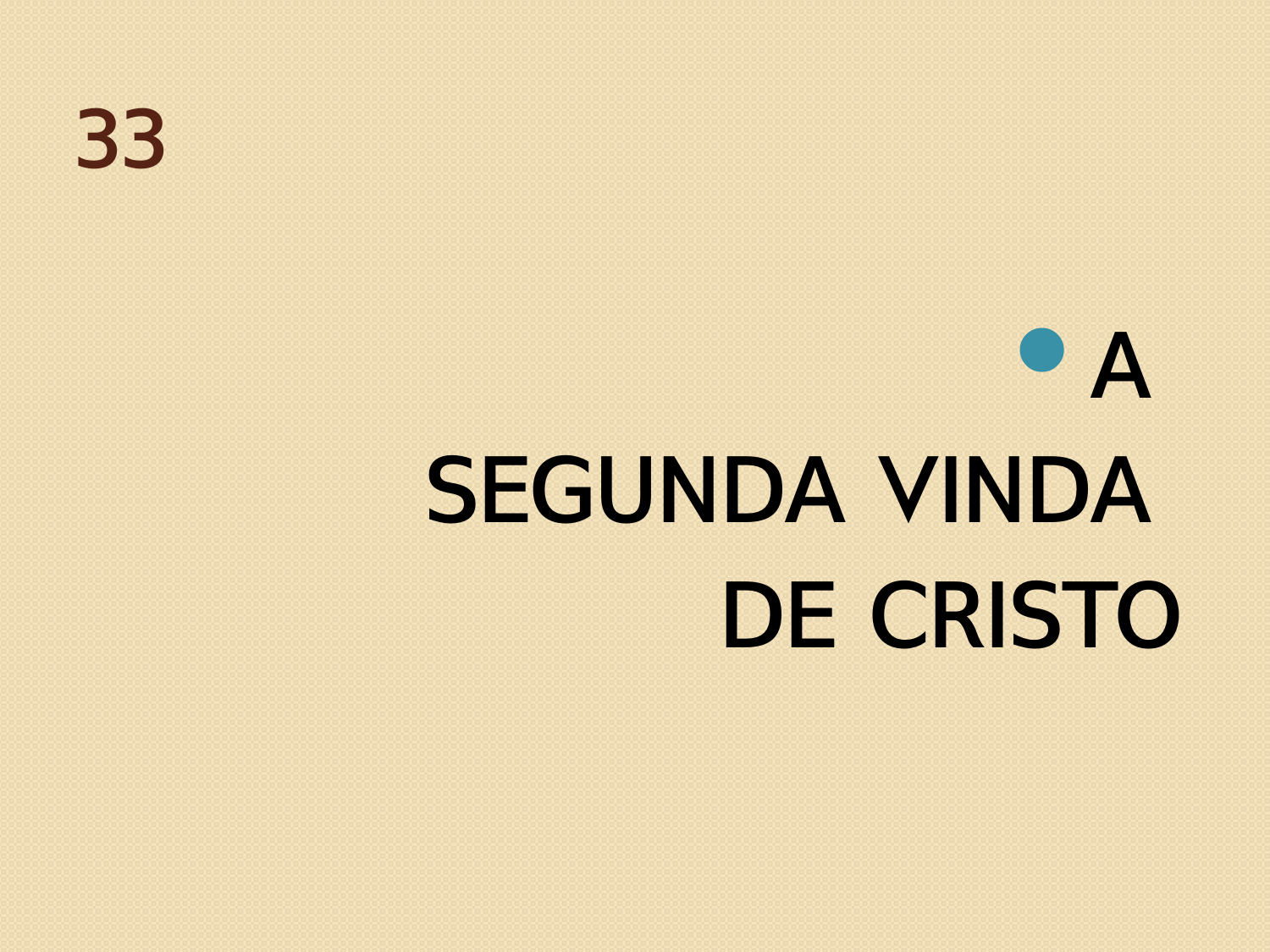

# 33
A
SEGUNDA VINDA
DE CRISTO